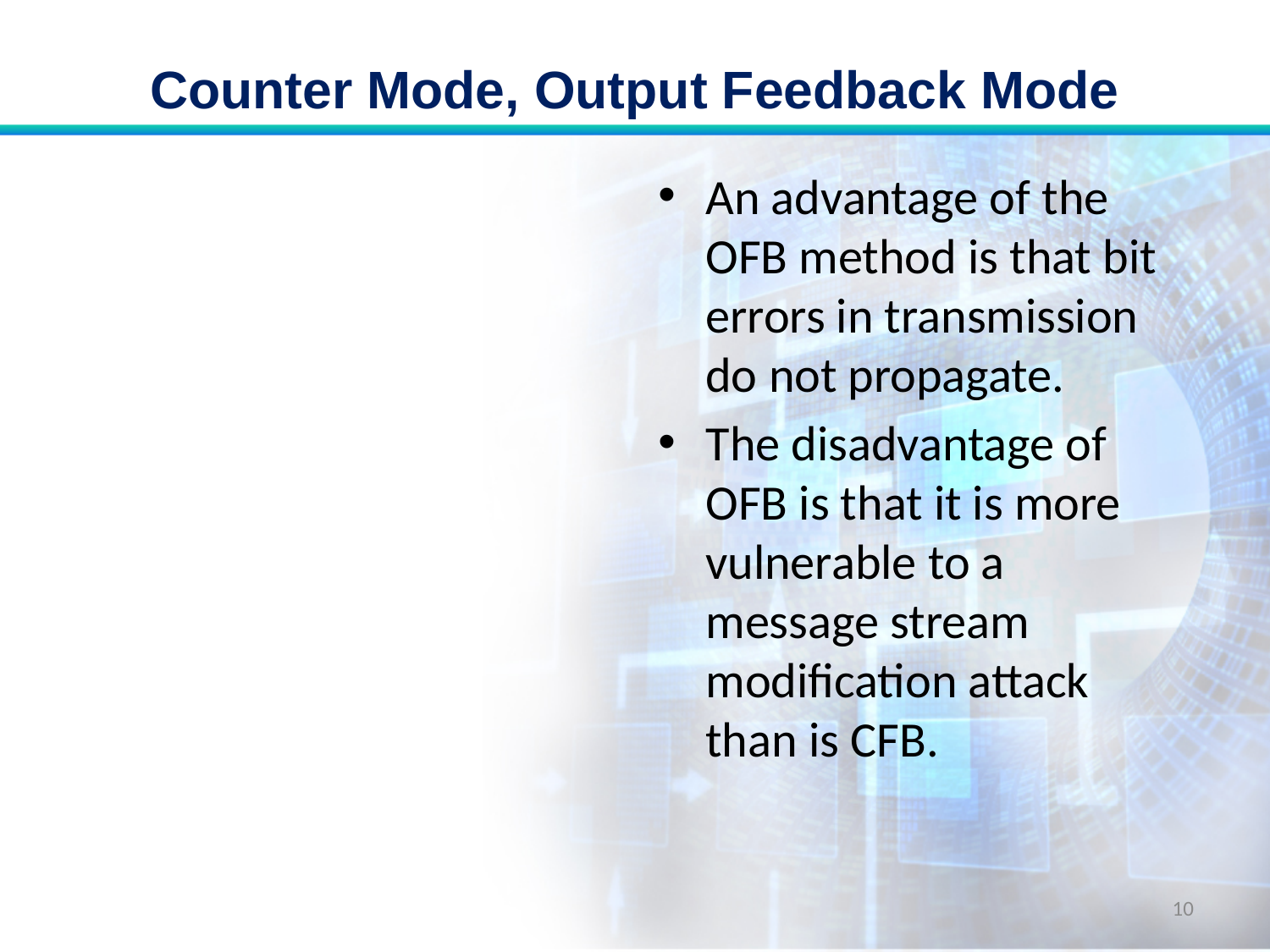

# Counter Mode, Output Feedback Mode
An advantage of the OFB method is that bit errors in transmission do not propagate.
The disadvantage of OFB is that it is more vulnerable to a message stream modification attack than is CFB.
10